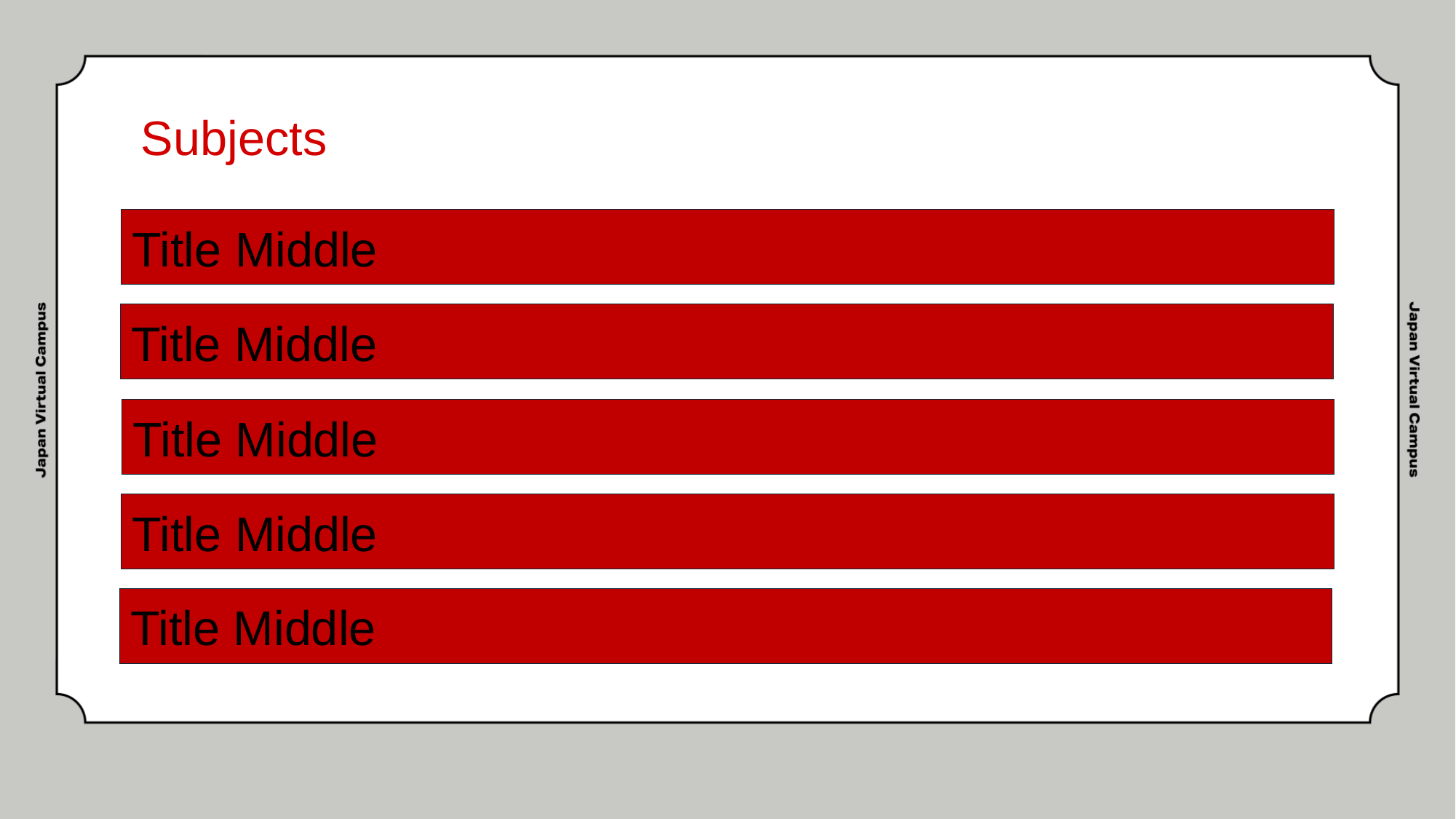

Subjects
Title Middle
Title Middle
Title Middle
Title Middle
Title Middle